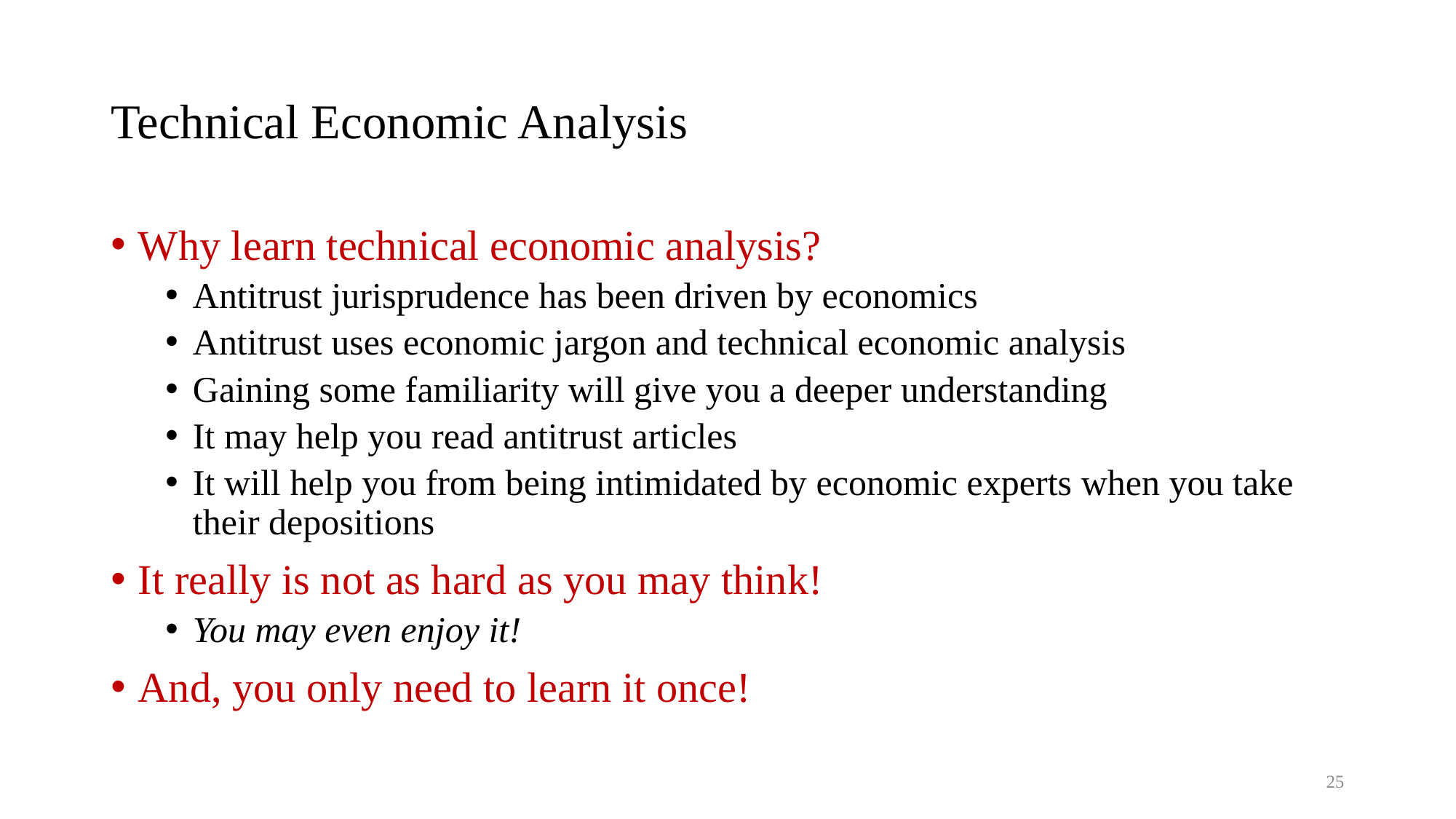

# Technical Economic Analysis
Why learn technical economic analysis?
Antitrust jurisprudence has been driven by economics
Antitrust uses economic jargon and technical economic analysis
Gaining some familiarity will give you a deeper understanding
It may help you read antitrust articles
It will help you from being intimidated by economic experts when you take their depositions
It really is not as hard as you may think!
You may even enjoy it!
And, you only need to learn it once!

25